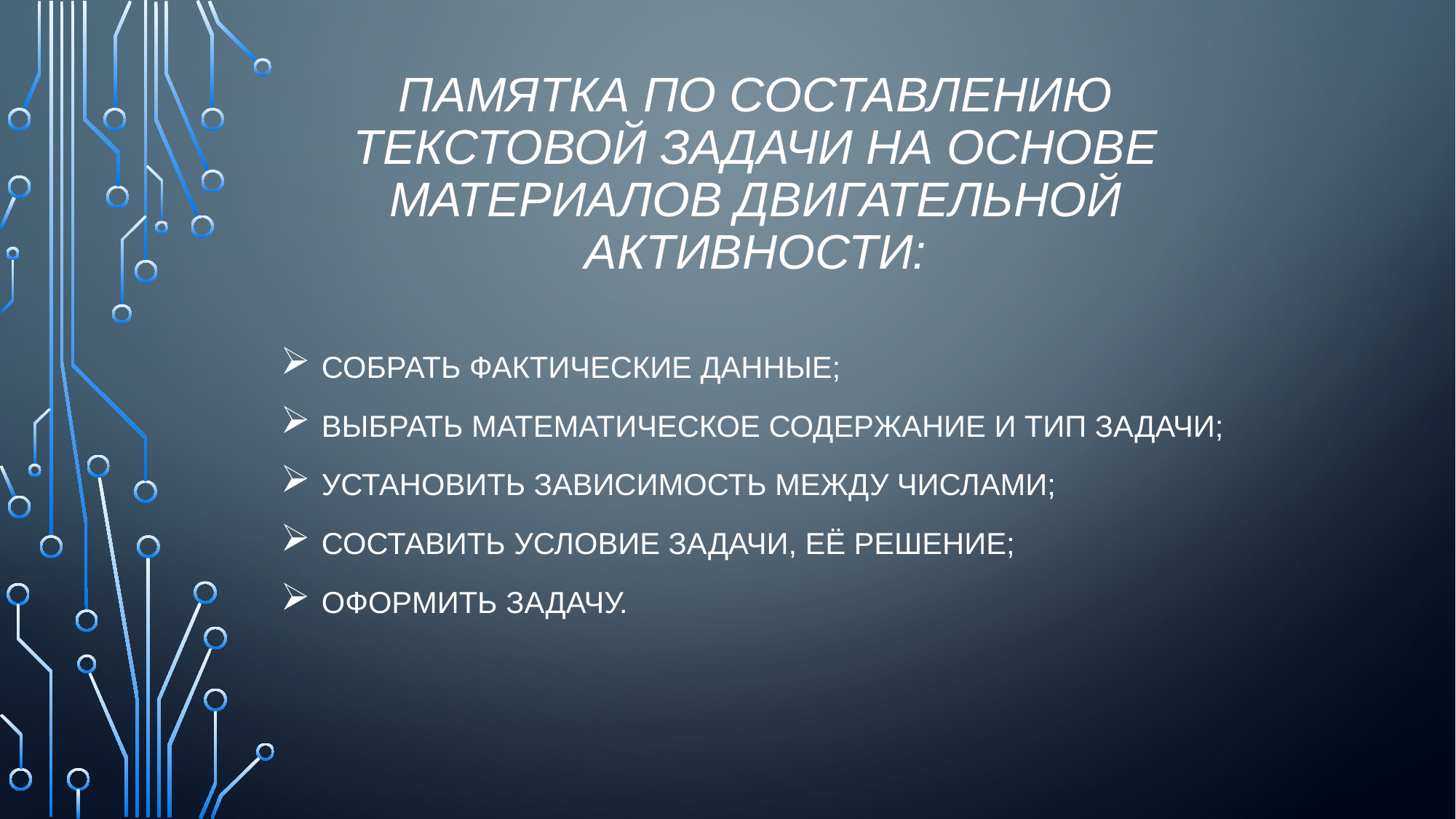

# Памятка по составлению текстовой задачи на основе материалов двигательной активности:
Собрать фактические данные;
выбрать математическое содержание и тип задачи;
установить зависимость между числами;
составить условие задачи, её решение;
оформить задачу.